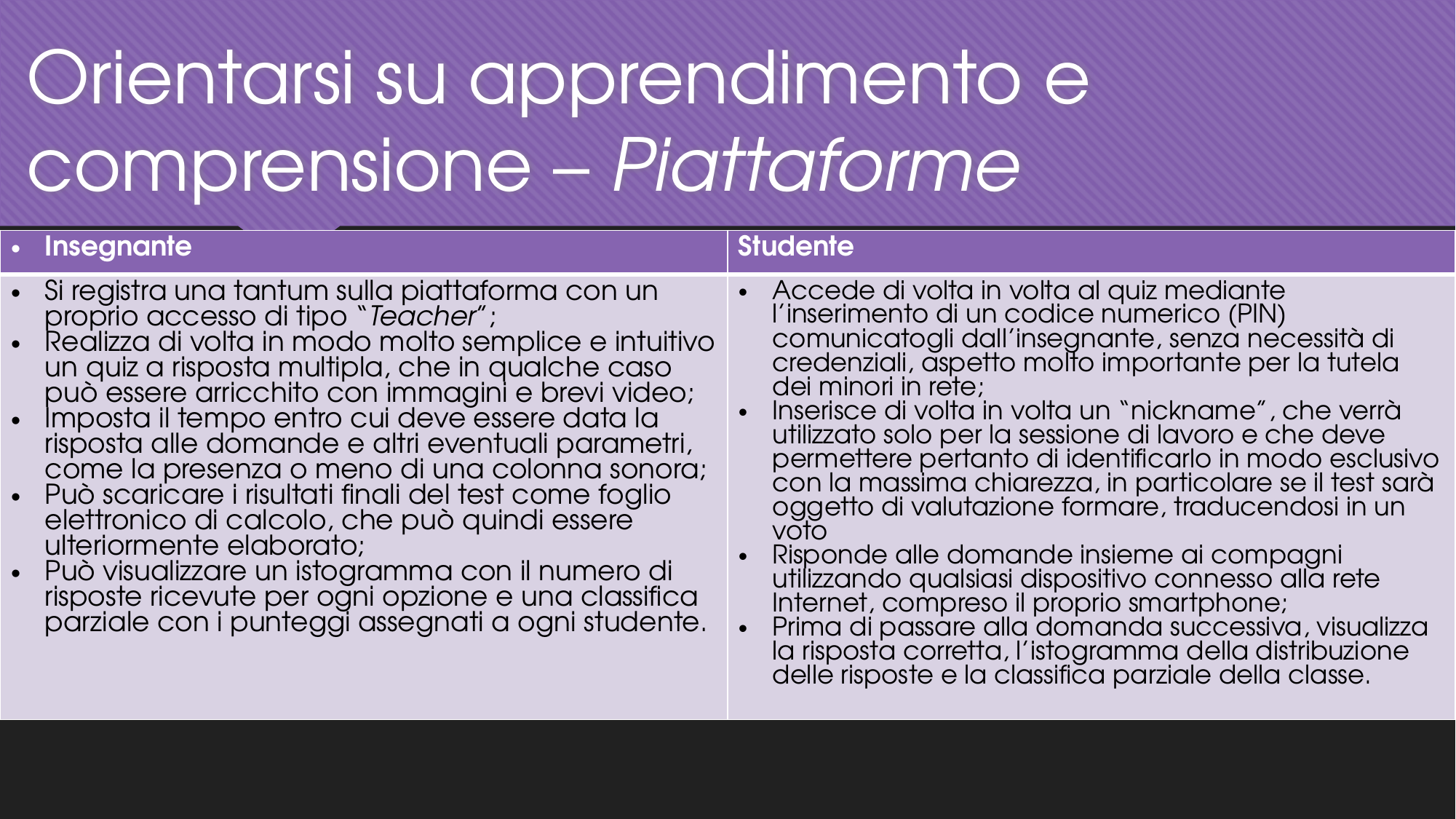

# Orientarsi su apprendimento e comprensione – Piattaforme
| Insegnante | Studente |
| --- | --- |
| Si registra una tantum sulla piattaforma con un proprio accesso di tipo “Teacher”; Realizza di volta in modo molto semplice e intuitivo un quiz a risposta multipla, che in qualche caso può essere arricchito con immagini e brevi video; Imposta il tempo entro cui deve essere data la risposta alle domande e altri eventuali parametri, come la presenza o meno di una colonna sonora; Può scaricare i risultati finali del test come foglio elettronico di calcolo, che può quindi essere ulteriormente elaborato; Può visualizzare un istogramma con il numero di risposte ricevute per ogni opzione e una classifica parziale con i punteggi assegnati a ogni studente. | Accede di volta in volta al quiz mediante l’inserimento di un codice numerico (PIN) comunicatogli dall’insegnante, senza necessità di credenziali, aspetto molto importante per la tutela dei minori in rete; Inserisce di volta in volta un “nickname”, che verrà utilizzato solo per la sessione di lavoro e che deve permettere pertanto di identificarlo in modo esclusivo con la massima chiarezza, in particolare se il test sarà oggetto di valutazione formare, traducendosi in un voto Risponde alle domande insieme ai compagni utilizzando qualsiasi dispositivo connesso alla rete Internet, compreso il proprio smartphone; Prima di passare alla domanda successiva, visualizza la risposta corretta, l’istogramma della distribuzione delle risposte e la classifica parziale della classe. |